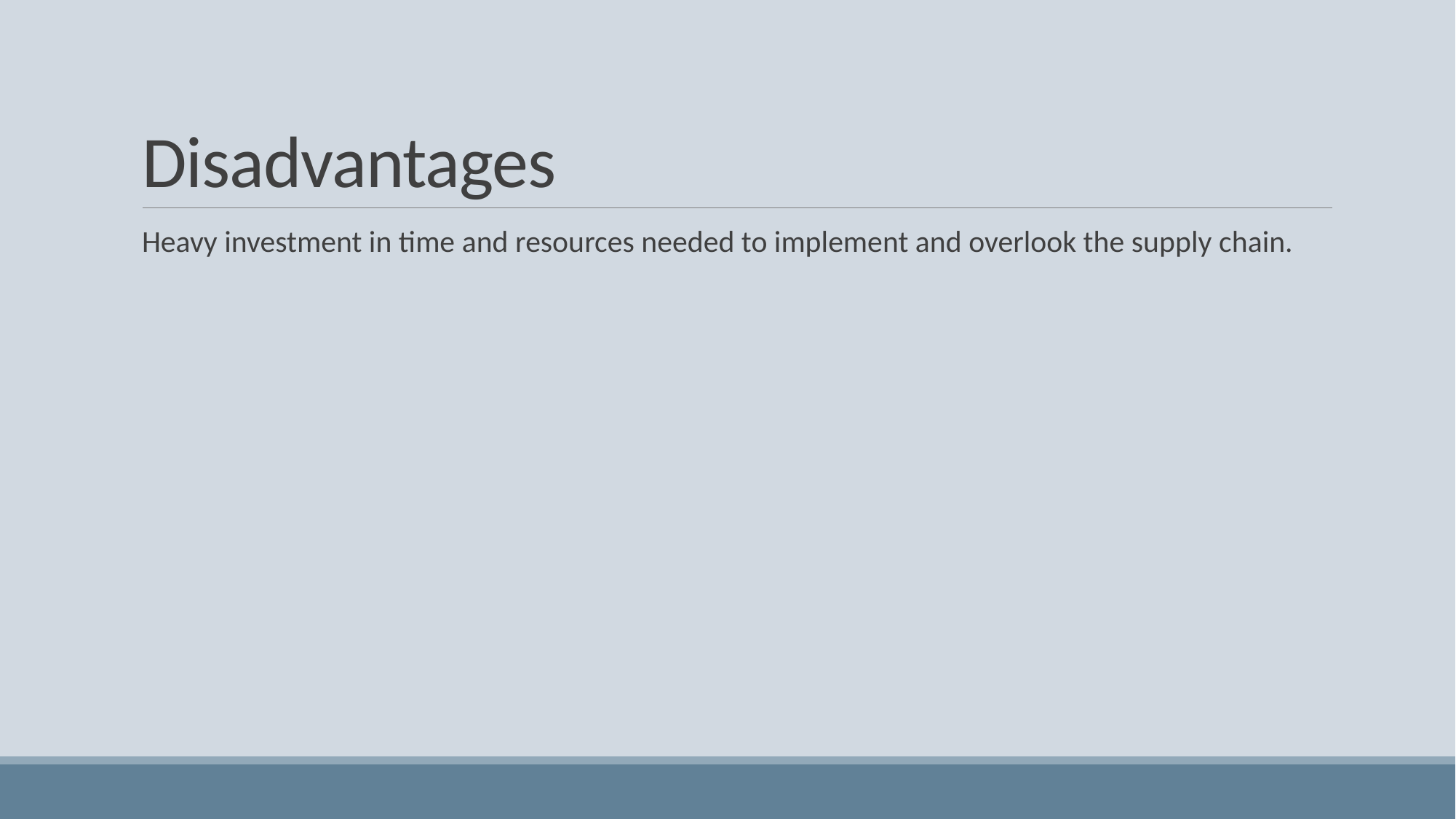

# Disadvantages
Heavy investment in time and resources needed to implement and overlook the supply chain.